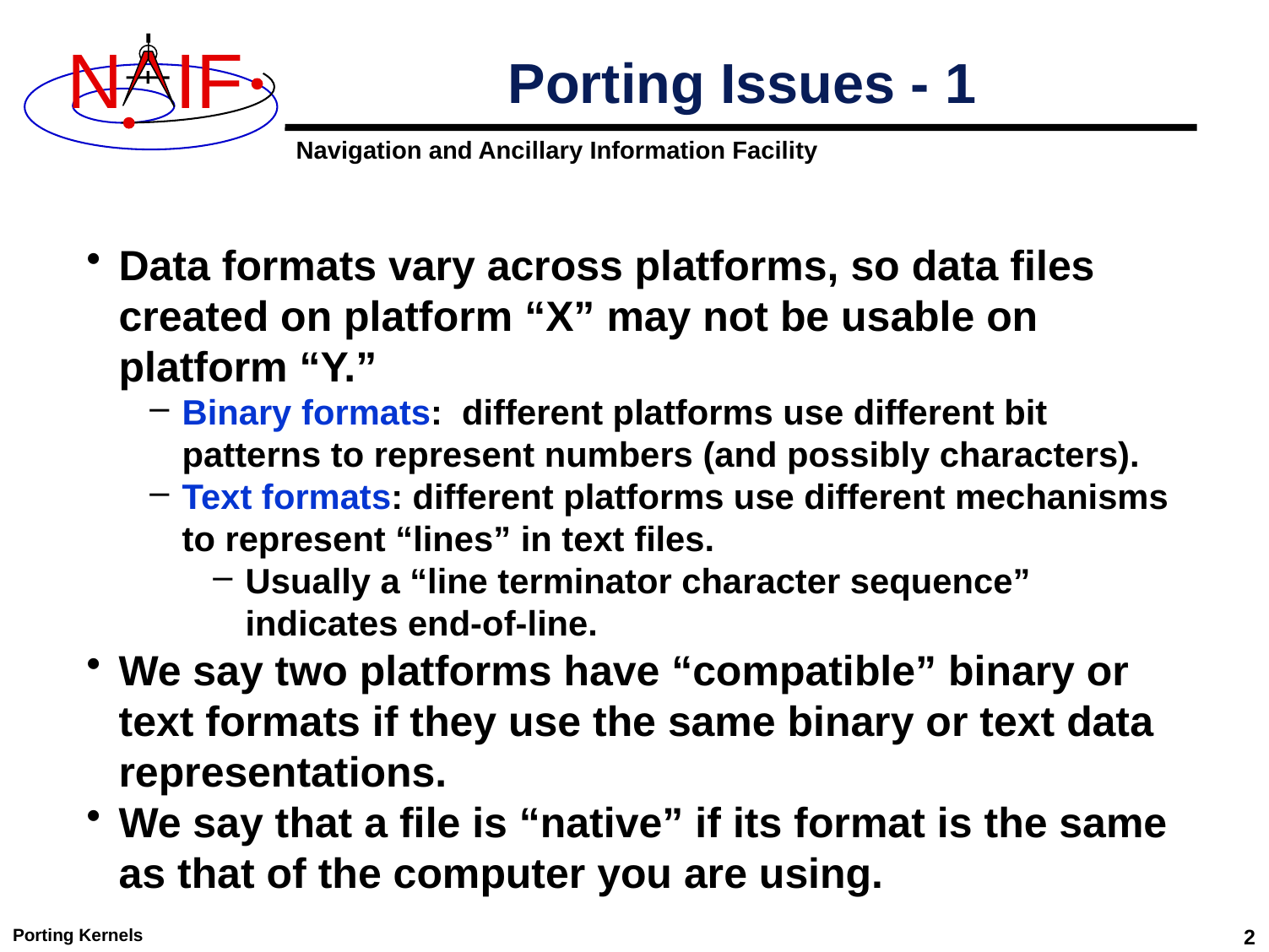

# Porting Issues - 1
Data formats vary across platforms, so data files created on platform “X” may not be usable on platform “Y.”
Binary formats:  different platforms use different bit patterns to represent numbers (and possibly characters).
Text formats: different platforms use different mechanisms to represent “lines” in text files.
Usually a “line terminator character sequence” indicates end-of-line.
We say two platforms have “compatible” binary or text formats if they use the same binary or text data representations.
We say that a file is “native” if its format is the same as that of the computer you are using.
Porting Kernels
2